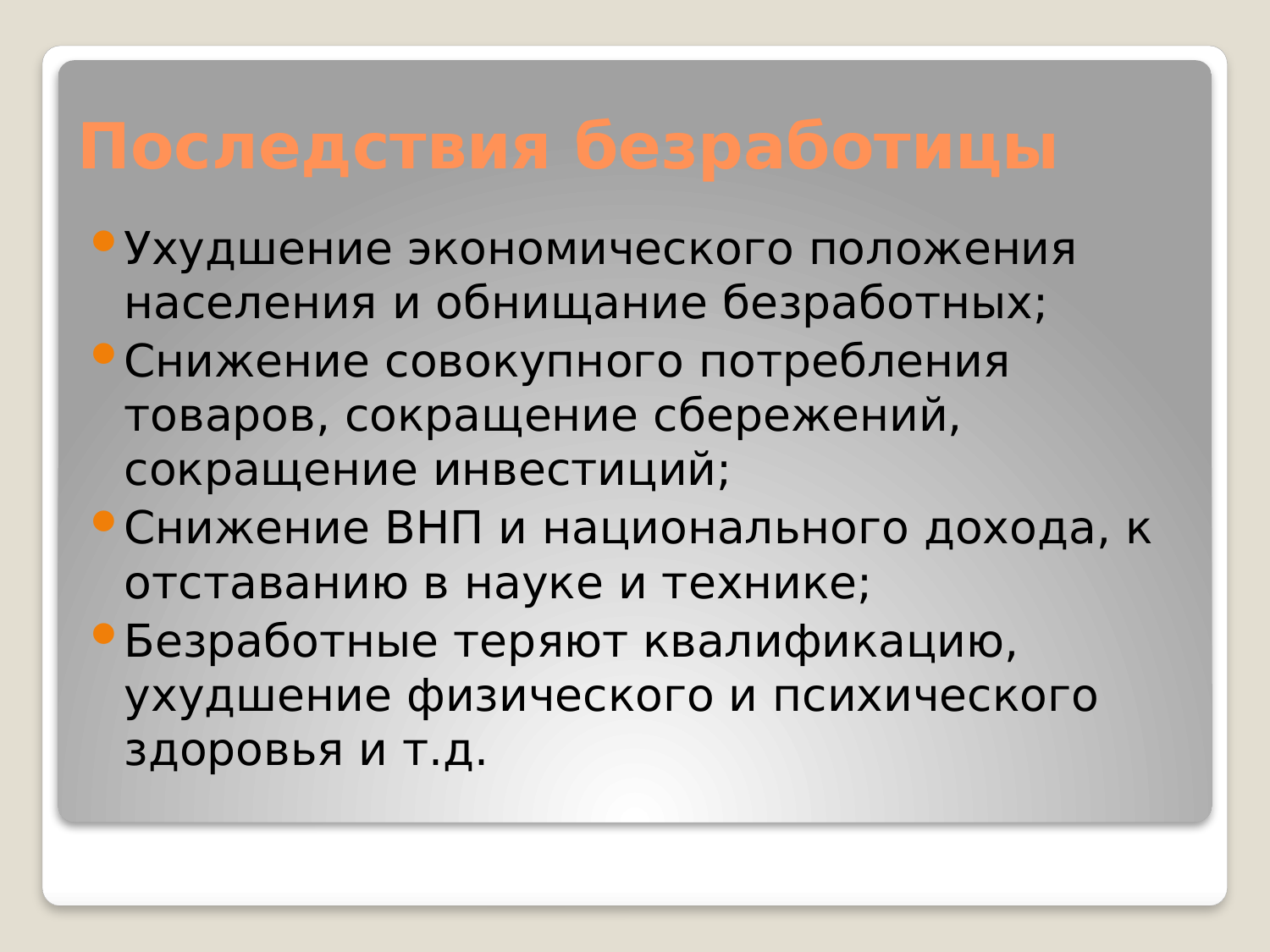

# Последствия безработицы
Ухудшение экономического положения населения и обнищание безработных;
Снижение совокупного потребления товаров, сокращение сбережений, сокращение инвестиций;
Снижение ВНП и национального дохода, к отставанию в науке и технике;
Безработные теряют квалификацию, ухудшение физического и психического здоровья и т.д.